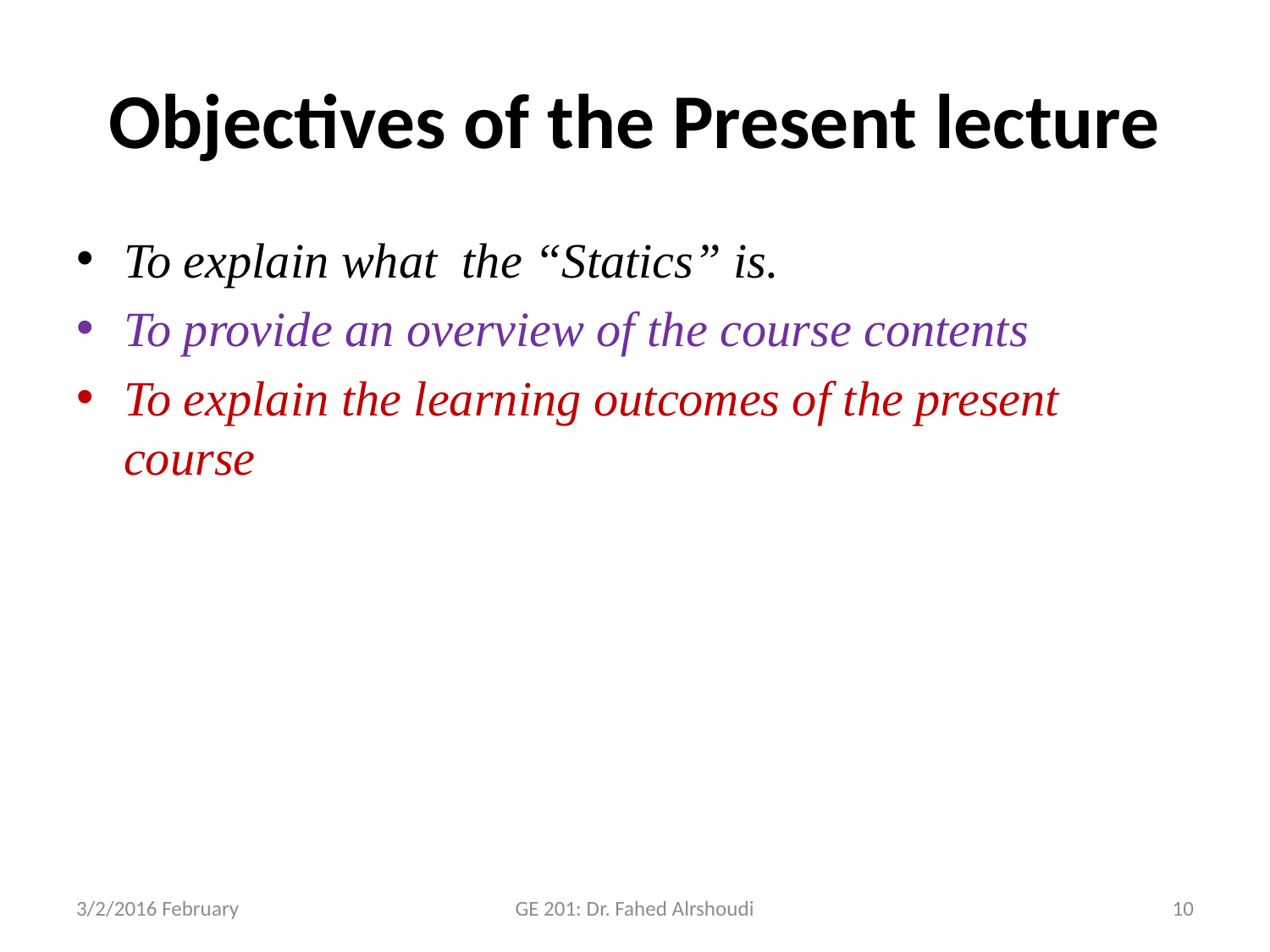

# Objectives of the Present lecture
To explain what  the “Statics” is.
To provide an overview of the course contents
To explain the learning outcomes of the present course
3/2/2016 February
GE 201: Dr. Fahed Alrshoudi
10